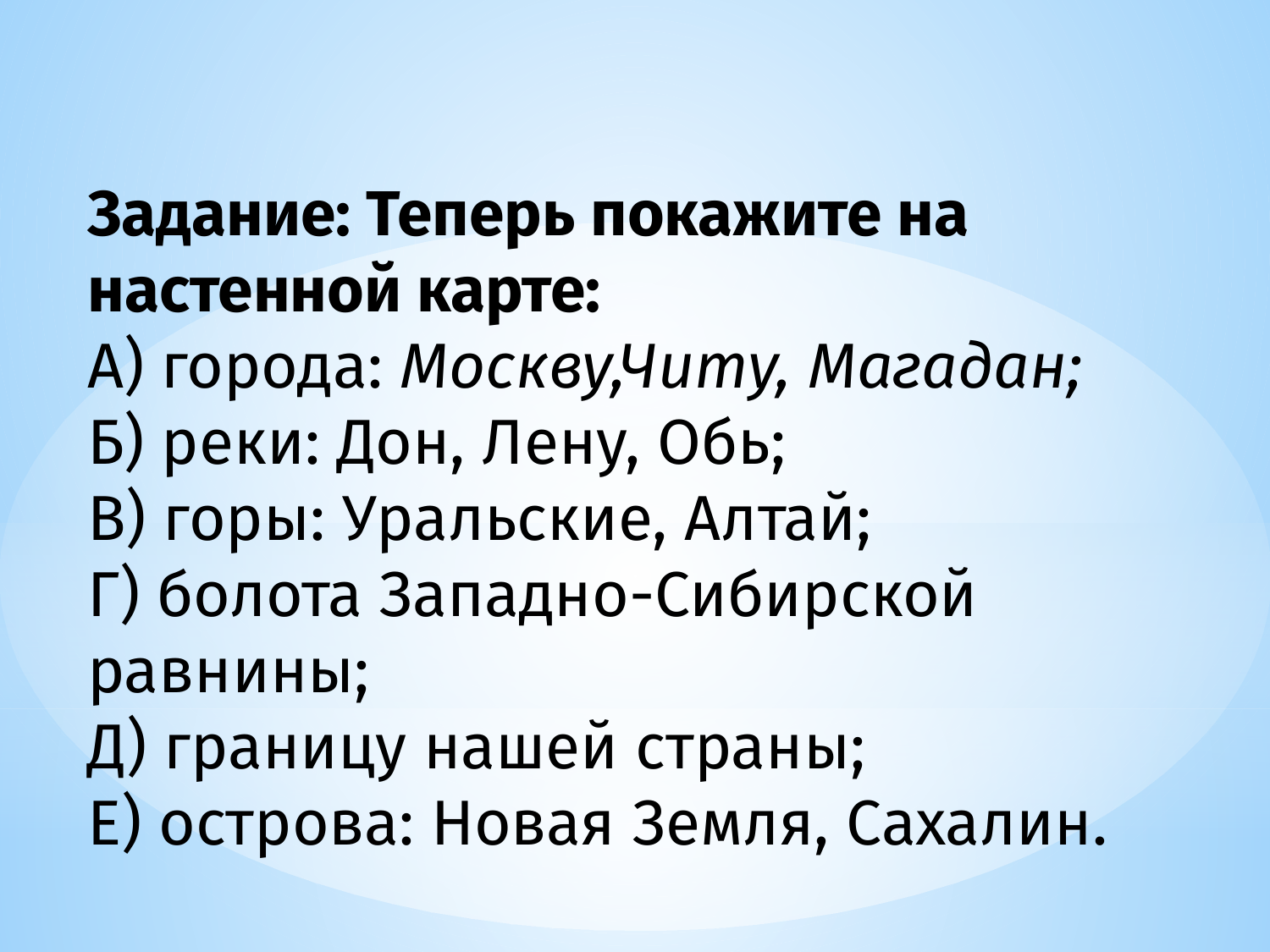

Задание: Теперь покажите на настенной карте:
А) города: Москву,Читу, Магадан;
Б) реки: Дон, Лену, Обь;
В) горы: Уральские, Алтай;
Г) болота Западно-Сибирской равнины;
Д) границу нашей страны;
Е) острова: Новая Земля, Сахалин.
#